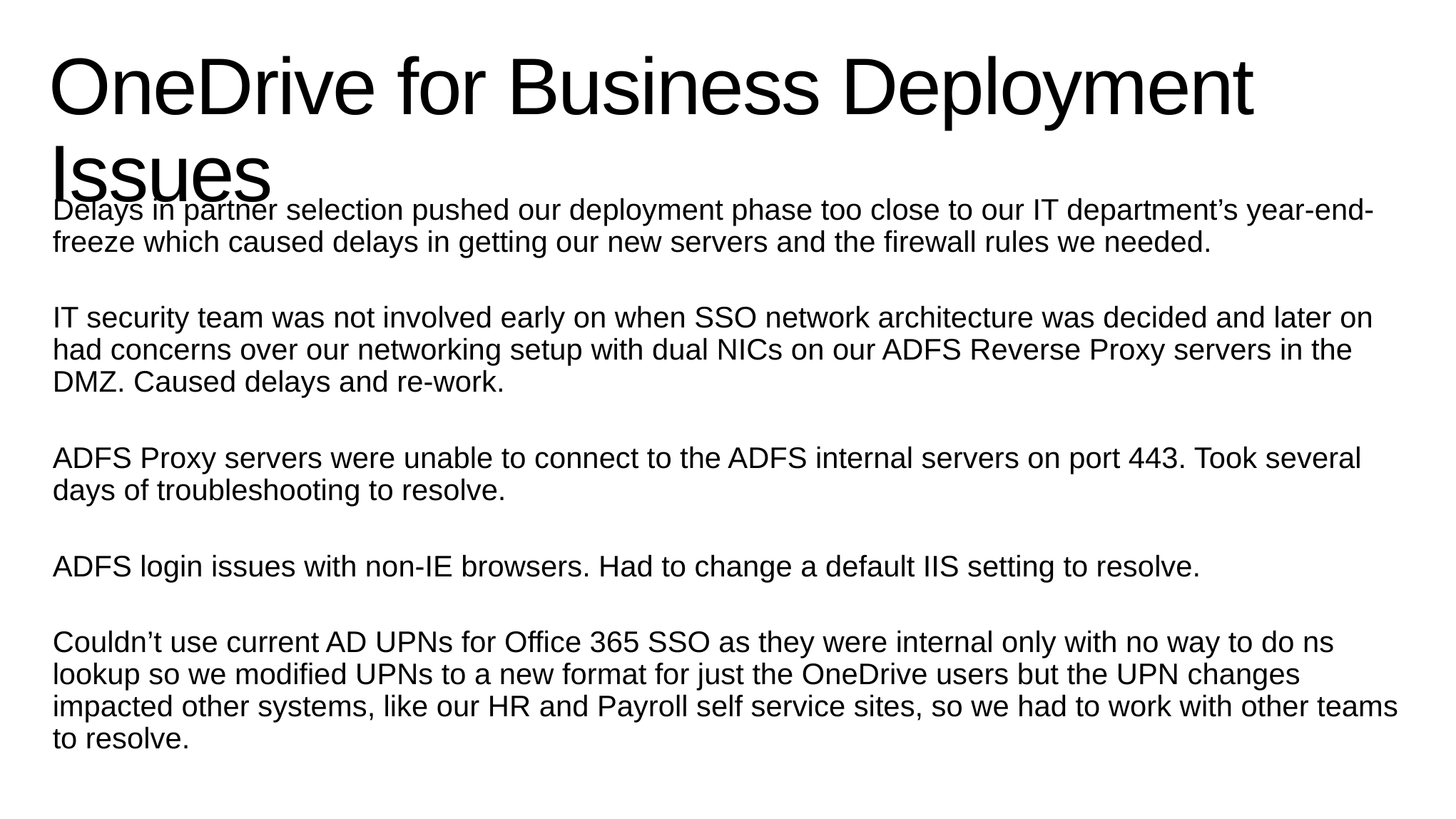

# OneDrive for Business Deployment Issues

Delays in partner selection pushed our deployment phase too close to our IT department’s year-end-freeze which caused delays in getting our new servers and the firewall rules we needed.

IT security team was not involved early on when SSO network architecture was decided and later on had concerns over our networking setup with dual NICs on our ADFS Reverse Proxy servers in the DMZ. Caused delays and re-work.

ADFS Proxy servers were unable to connect to the ADFS internal servers on port 443. Took several days of troubleshooting to resolve.

ADFS login issues with non-IE browsers. Had to change a default IIS setting to resolve.

Couldn’t use current AD UPNs for Office 365 SSO as they were internal only with no way to do ns lookup so we modified UPNs to a new format for just the OneDrive users but the UPN changes impacted other systems, like our HR and Payroll self service sites, so we had to work with other teams to resolve.